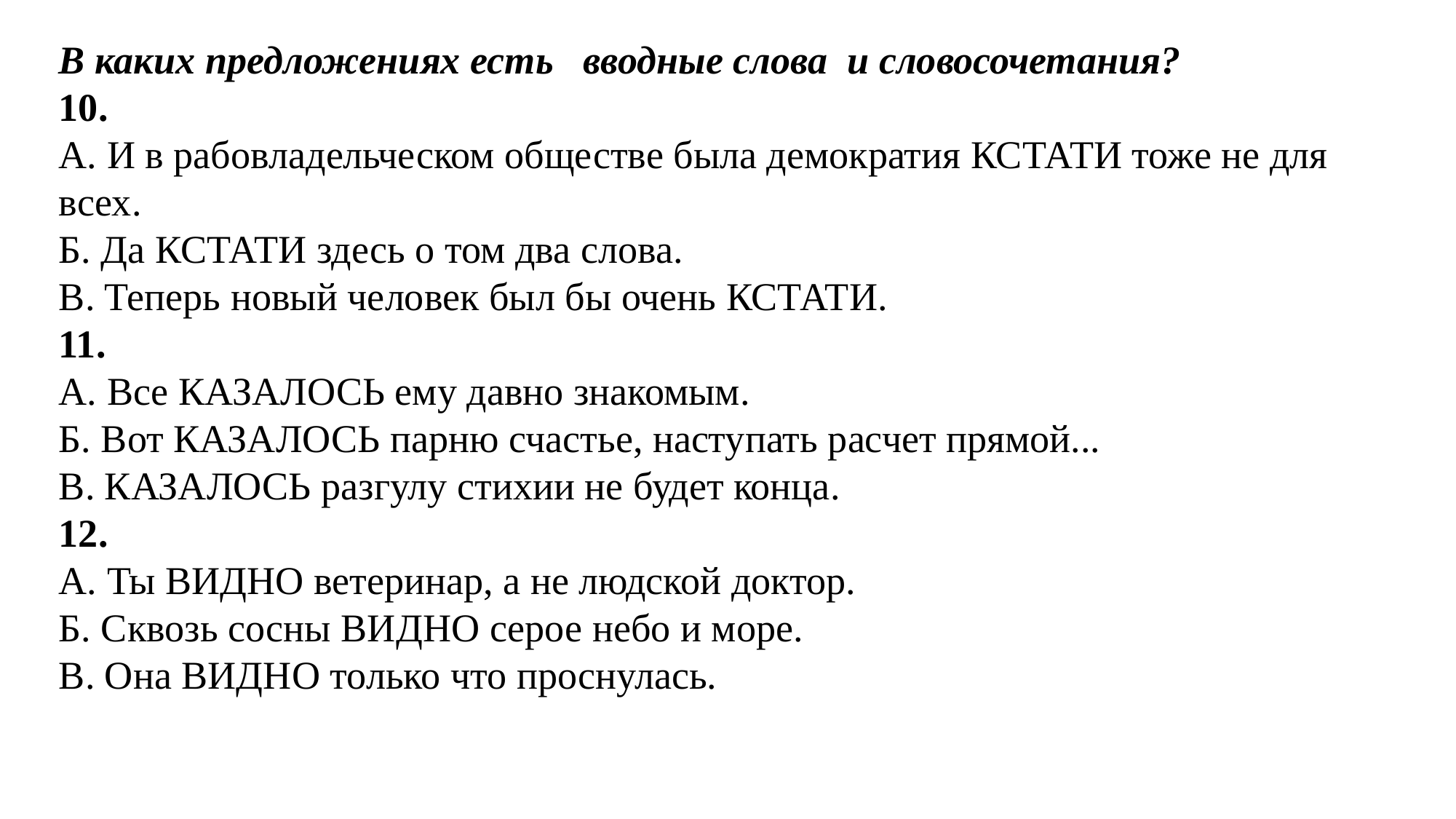

В каких предложениях есть   вводные слова  и словосочетания?
10.
А. И в рабовладельческом обществе была демократия КСТАТИ тоже не для всех.
Б. Да КСТАТИ здесь о том два слова.
В. Теперь новый человек был бы очень КСТАТИ.
11.
А. Все КАЗАЛОСЬ ему давно знакомым.
Б. Вот КАЗАЛОСЬ парню счастье, наступать расчет прямой...
В. КАЗАЛОСЬ разгулу стихии не будет конца.
12.
А. Ты ВИДНО ветеринар, а не людской доктор.
Б. Сквозь сосны ВИДНО серое небо и море.
В. Она ВИДНО только что проснулась.